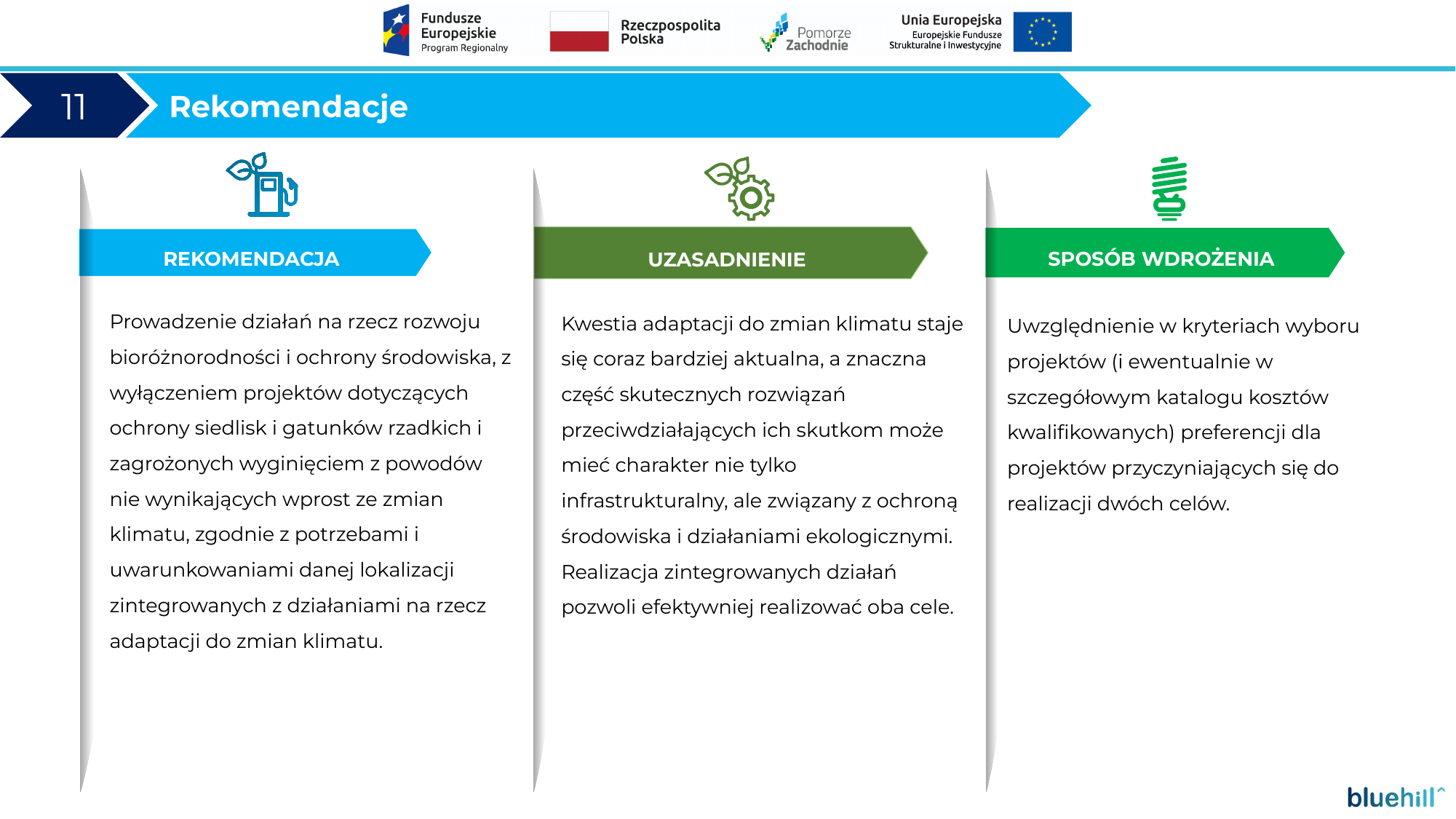

Rekomendacje
11

REKOMENDACJA

UZASADNIENIE

SPOSÓB WDROŻENIA
Prowadzenie działań na rzecz rozwoju bioróżnorodności i ochrony środowiska, z wyłączeniem projektów dotyczących ochrony siedlisk i gatunków rzadkich i zagrożonych wyginięciem z powodów nie wynikających wprost ze zmian klimatu, zgodnie z potrzebami i uwarunkowaniami danej lokalizacji zintegrowanych z działaniami na rzecz adaptacji do zmian klimatu.
Kwestia adaptacji do zmian klimatu staje się coraz bardziej aktualna, a znaczna część skutecznych rozwiązań przeciwdziałających ich skutkom może mieć charakter nie tylko infrastrukturalny, ale związany z ochroną środowiska i działaniami ekologicznymi. Realizacja zintegrowanych działań pozwoli efektywniej realizować oba cele.
Uwzględnienie w kryteriach wyboru projektów (i ewentualnie w szczegółowym katalogu kosztów kwalifikowanych) preferencji dla projektów przyczyniających się do realizacji dwóch celów.